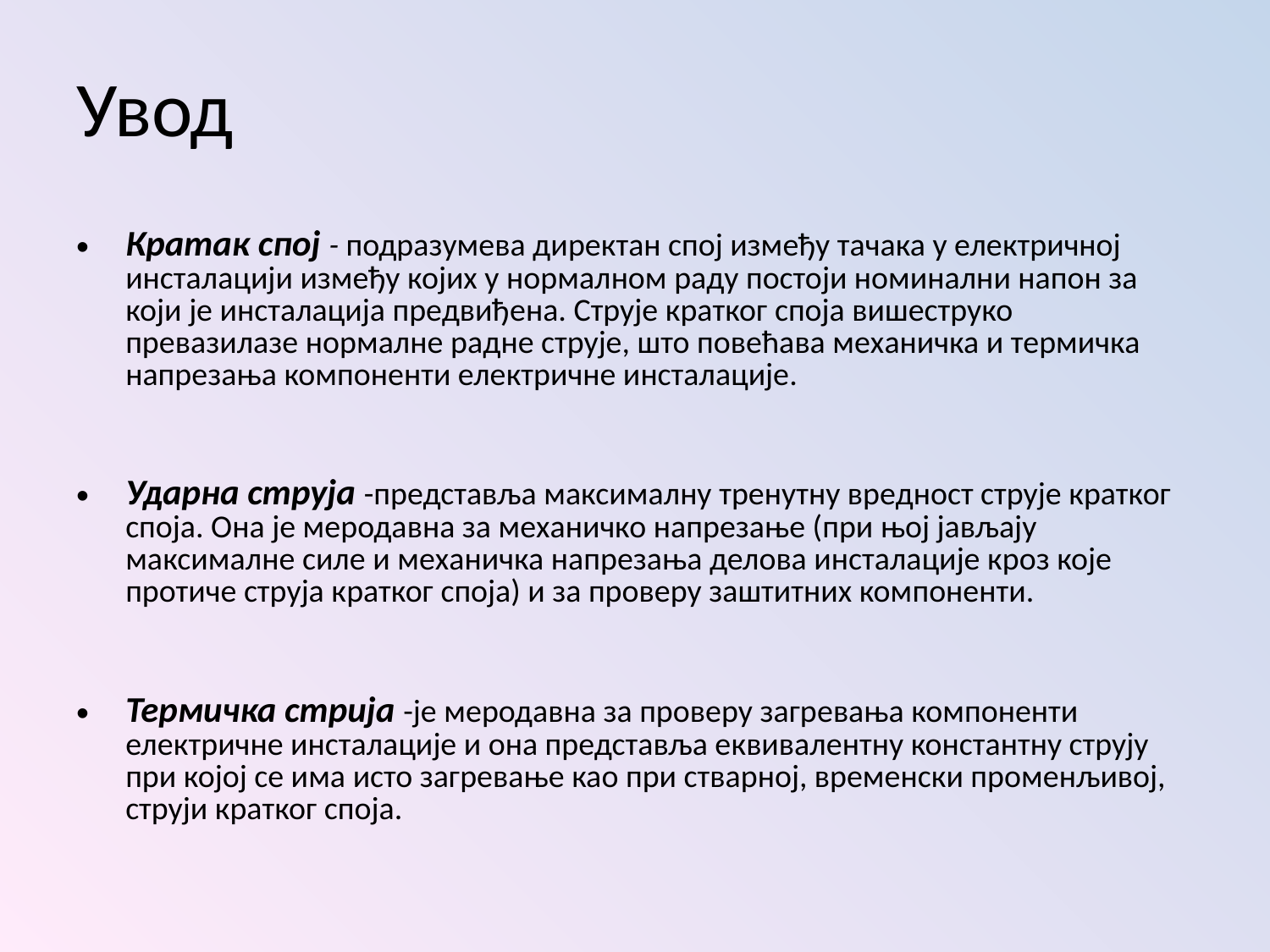

# Увод
Кратак спој - подразумева директан спој између тачака у електричној инсталацији између којих у нормалном раду постоји номинални напон за који је инсталација предвиђена. Струје кратког споја вишеструко превазилазе нормалне радне струје, што повећава механичка и термичка напрезања компоненти електричне инсталације.

Ударна струја -представља максималну тренутну вредност струје кратког споја. Она је меродавна за механичко напрезање (при њој јављају максималне силе и механичка напрезања делова инсталације кроз које протиче струја кратког споја) и за проверу заштитних компоненти.

Термичка стрија -је меродавна за проверу загревања компоненти електричне инсталације и она представља еквивалентну константну струју при којој се има исто загревање као при стварној, временски променљивој, струји кратког споја.